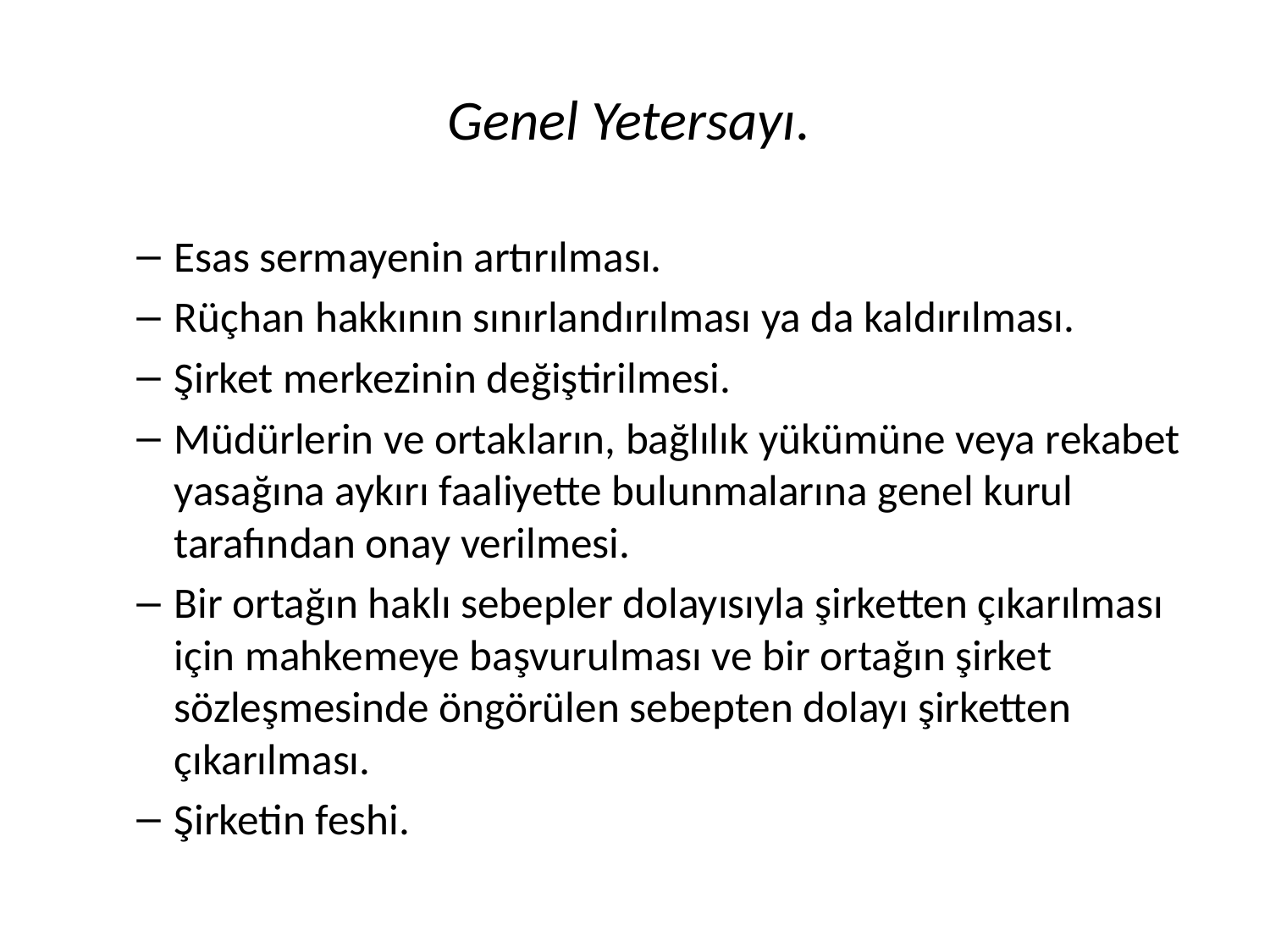

# Genel Yetersayı.
Esas sermayenin artırılması.
Rüçhan hakkının sınırlandırılması ya da kaldırılması.
Şirket merkezinin değiştirilmesi.
Müdürlerin ve ortakların, bağlılık yükümüne veya rekabet yasağına aykırı faaliyette bulunmalarına genel kurul tarafından onay verilmesi.
Bir ortağın haklı sebepler dolayısıyla şirketten çıkarılması için mahkemeye başvurulması ve bir ortağın şirket sözleşmesinde öngörülen sebepten dolayı şirketten çıkarılması.
Şirketin feshi.